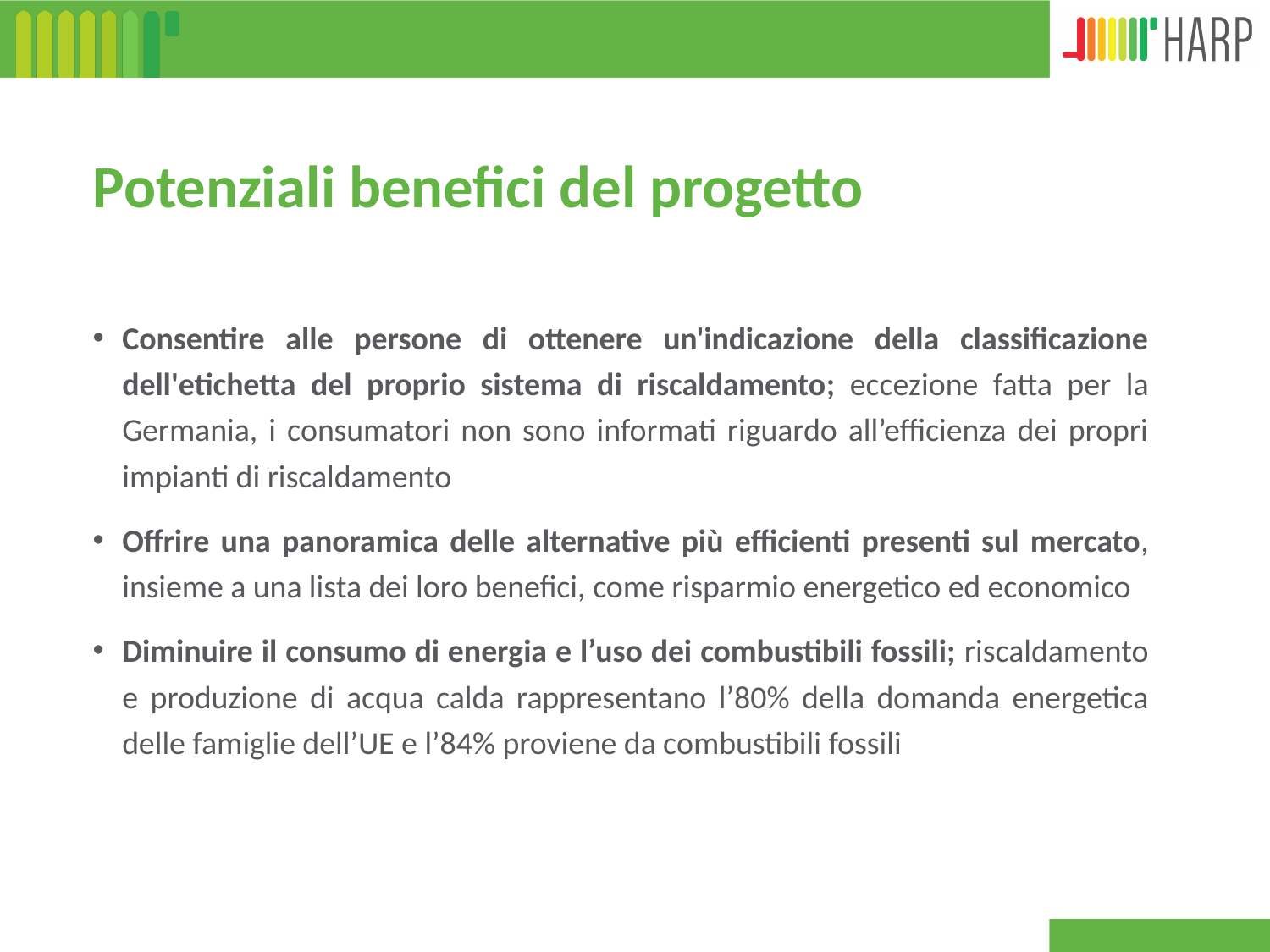

# Potenziali benefici del progetto
Consentire alle persone di ottenere un'indicazione della classificazione dell'etichetta del proprio sistema di riscaldamento; eccezione fatta per la Germania, i consumatori non sono informati riguardo all’efficienza dei propri impianti di riscaldamento
Offrire una panoramica delle alternative più efficienti presenti sul mercato, insieme a una lista dei loro benefici, come risparmio energetico ed economico
Diminuire il consumo di energia e l’uso dei combustibili fossili; riscaldamento e produzione di acqua calda rappresentano l’80% della domanda energetica delle famiglie dell’UE e l’84% proviene da combustibili fossili